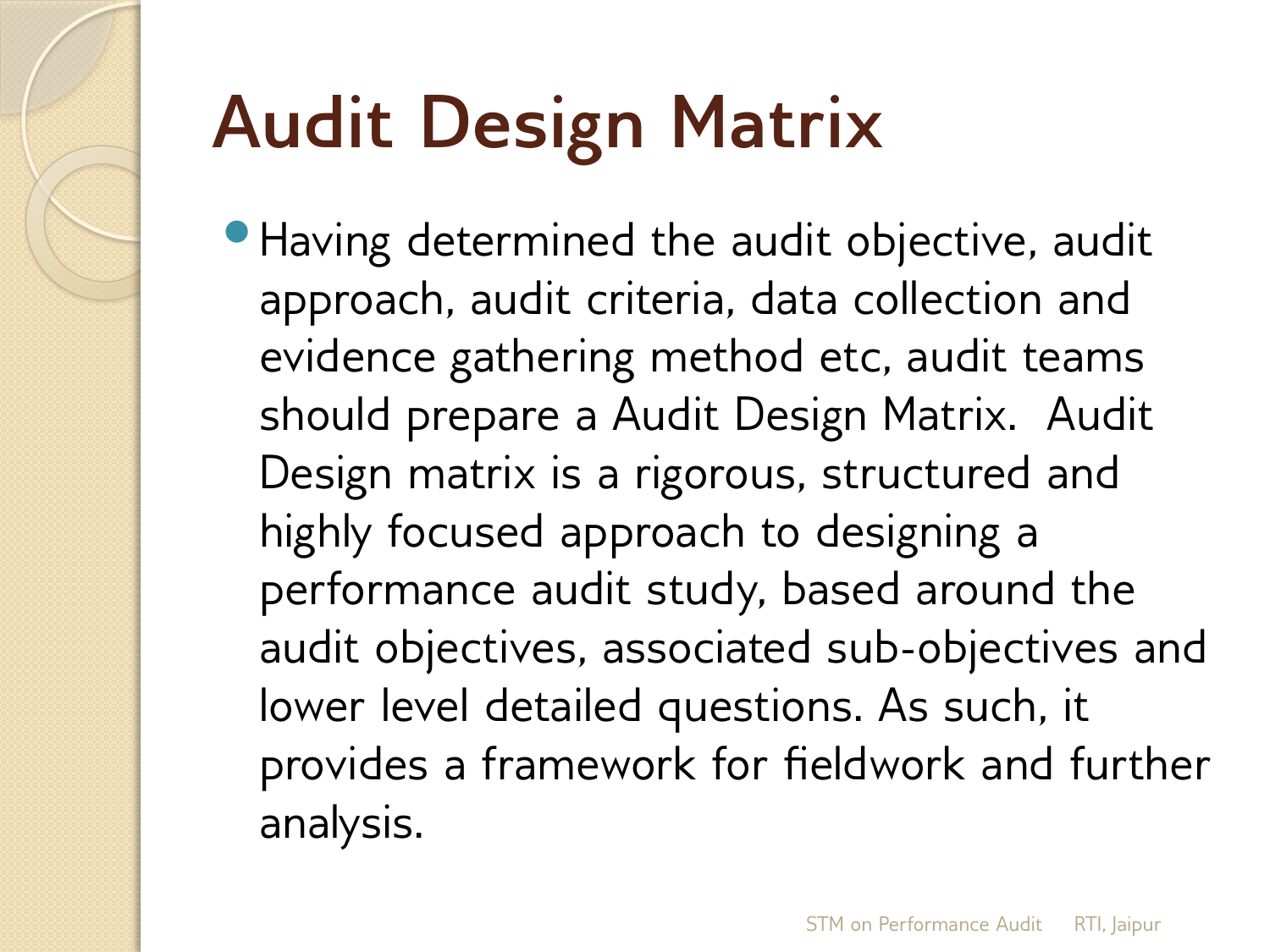

# Audit Design Matrix
Having determined the audit objective, audit approach, audit criteria, data collection and evidence gathering method etc, audit teams should prepare a Audit Design Matrix.  Audit Design matrix is a rigorous, structured and highly focused approach to designing a performance audit study, based around the audit objectives, associated sub-objectives and lower level detailed questions. As such, it provides a framework for fieldwork and further analysis.
STM on Performance Audit     RTI, Jaipur